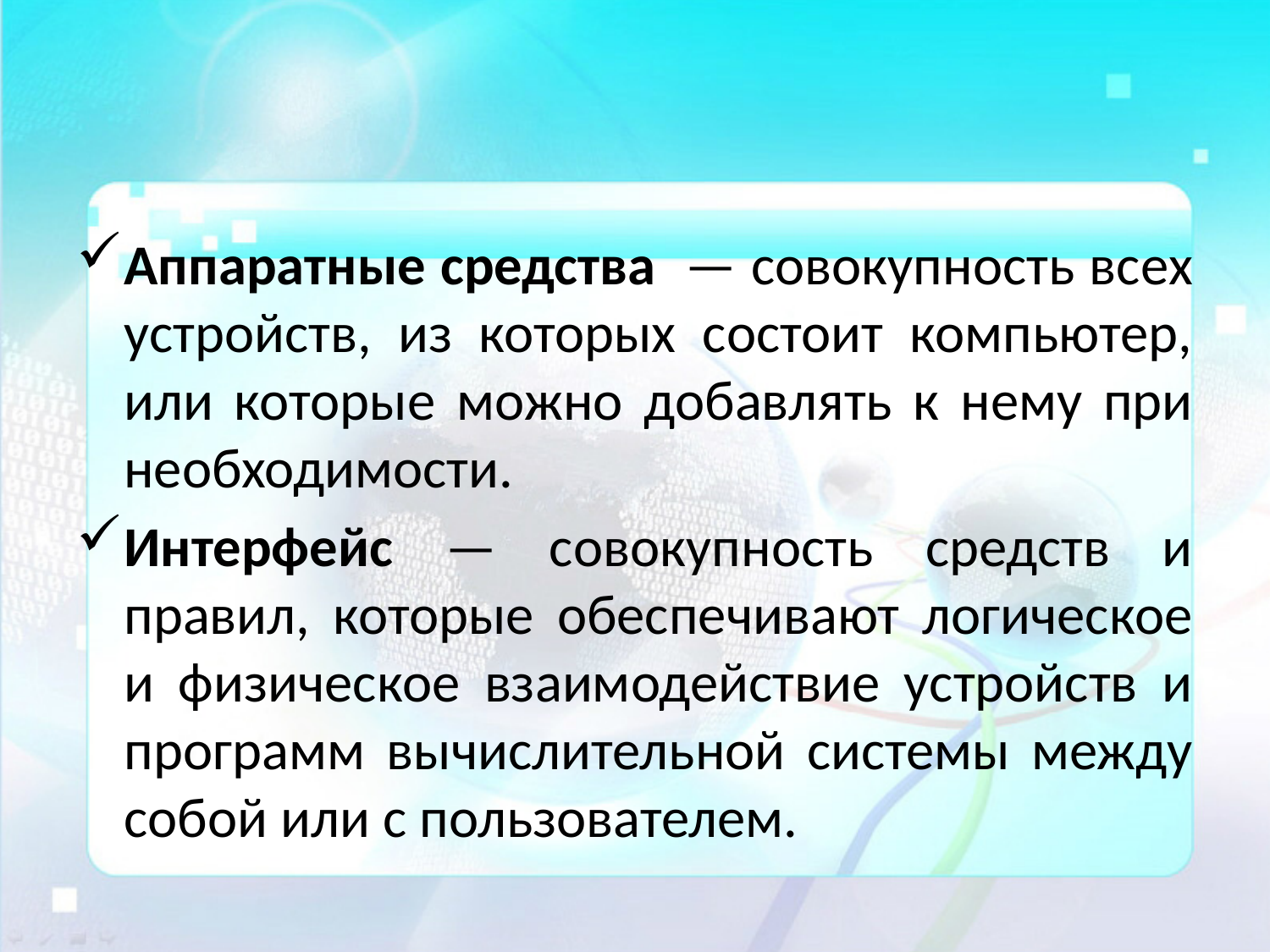

Аппаратные средства  — совокупность всех устройств, из которых состоит компьютер, или которые можно добавлять к нему при необходимости.
Интерфейс — совокупность средств и правил, которые обеспечивают логическое и физическое взаимодействие устройств и программ вычислительной системы между собой или с пользователем.